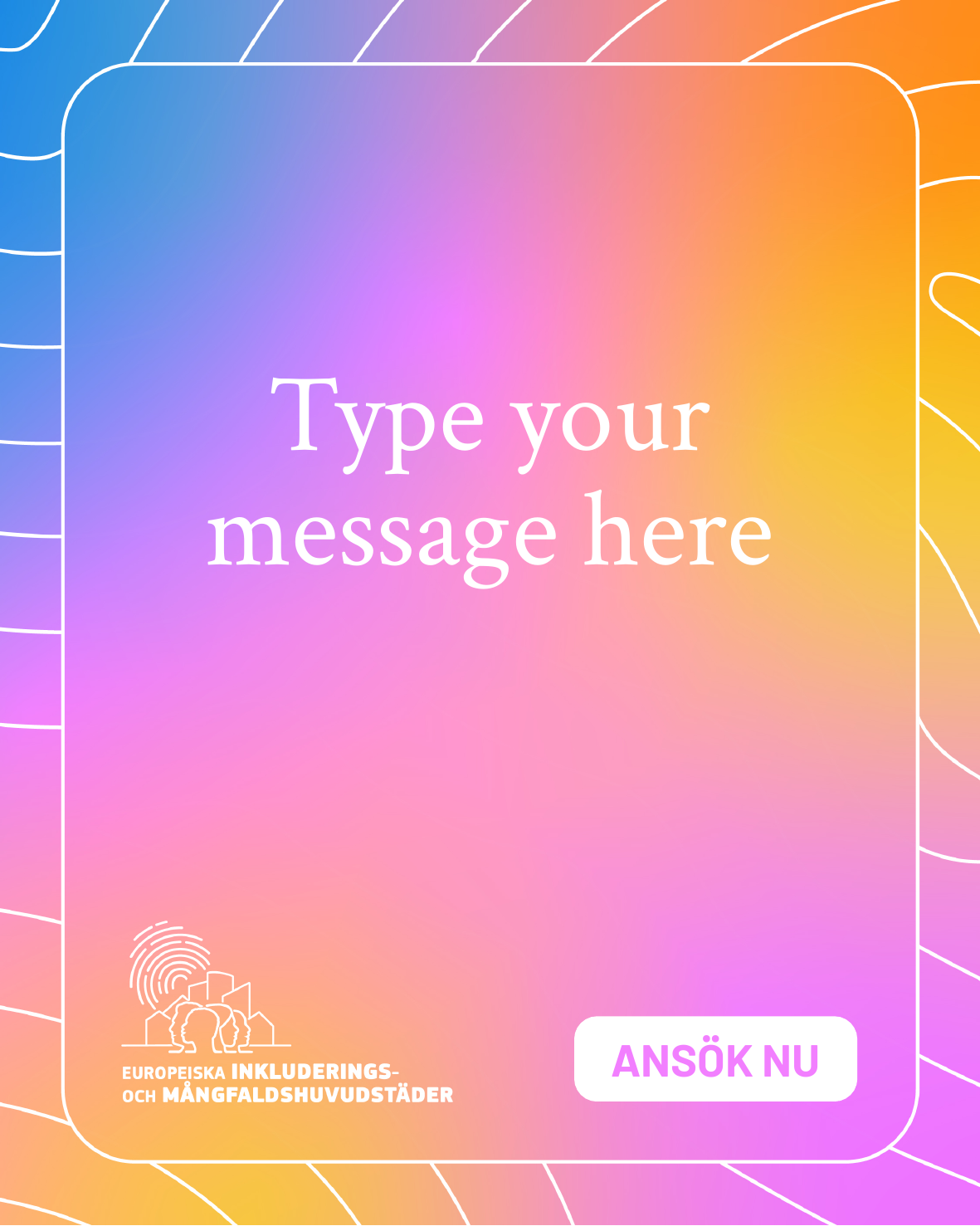

# Type your message here
ANSÖK NU